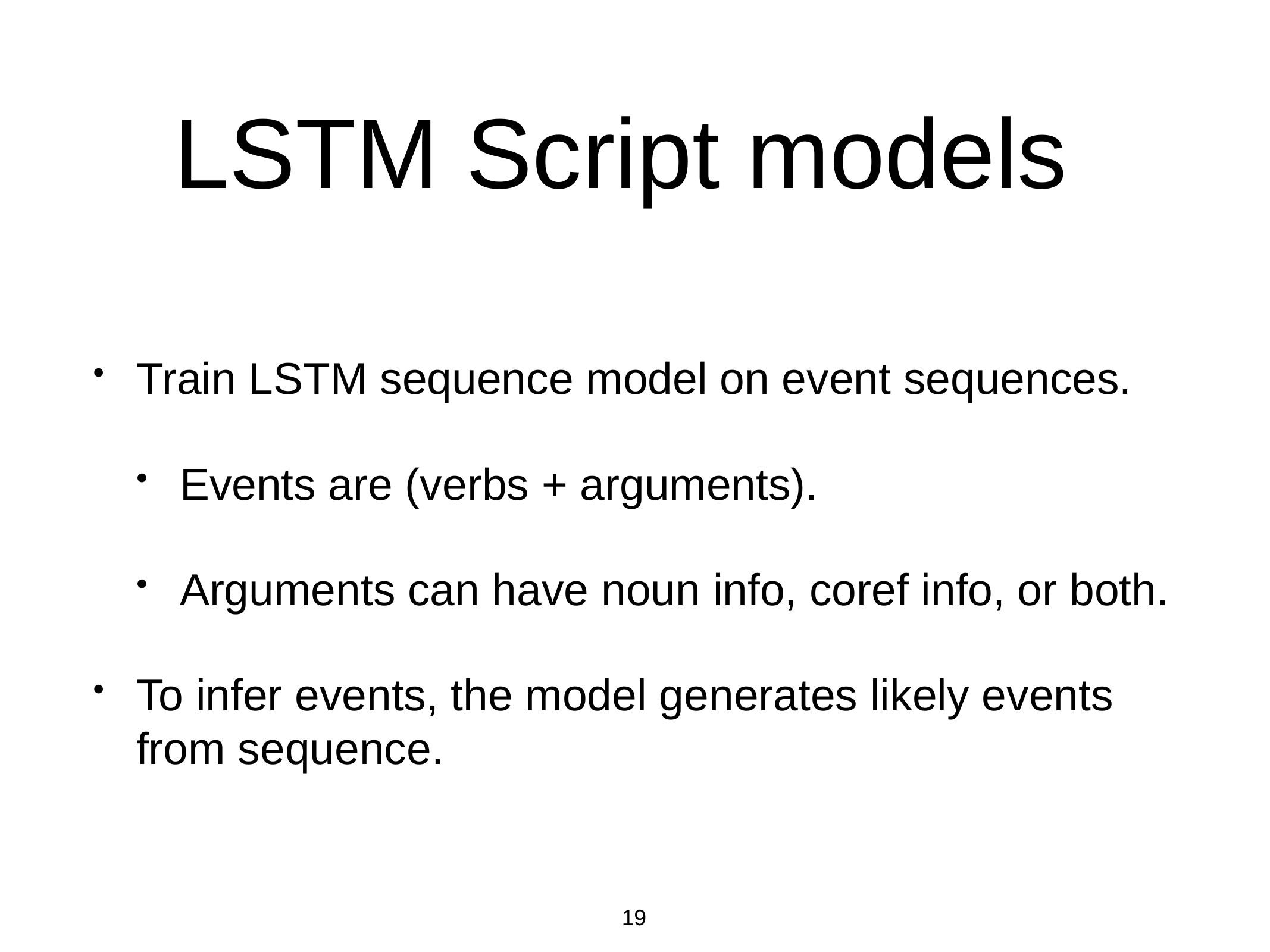

# LSTM Script models
Train LSTM sequence model on event sequences.
Events are (verbs + arguments).
Arguments can have noun info, coref info, or both.
To infer events, the model generates likely events from sequence.
19